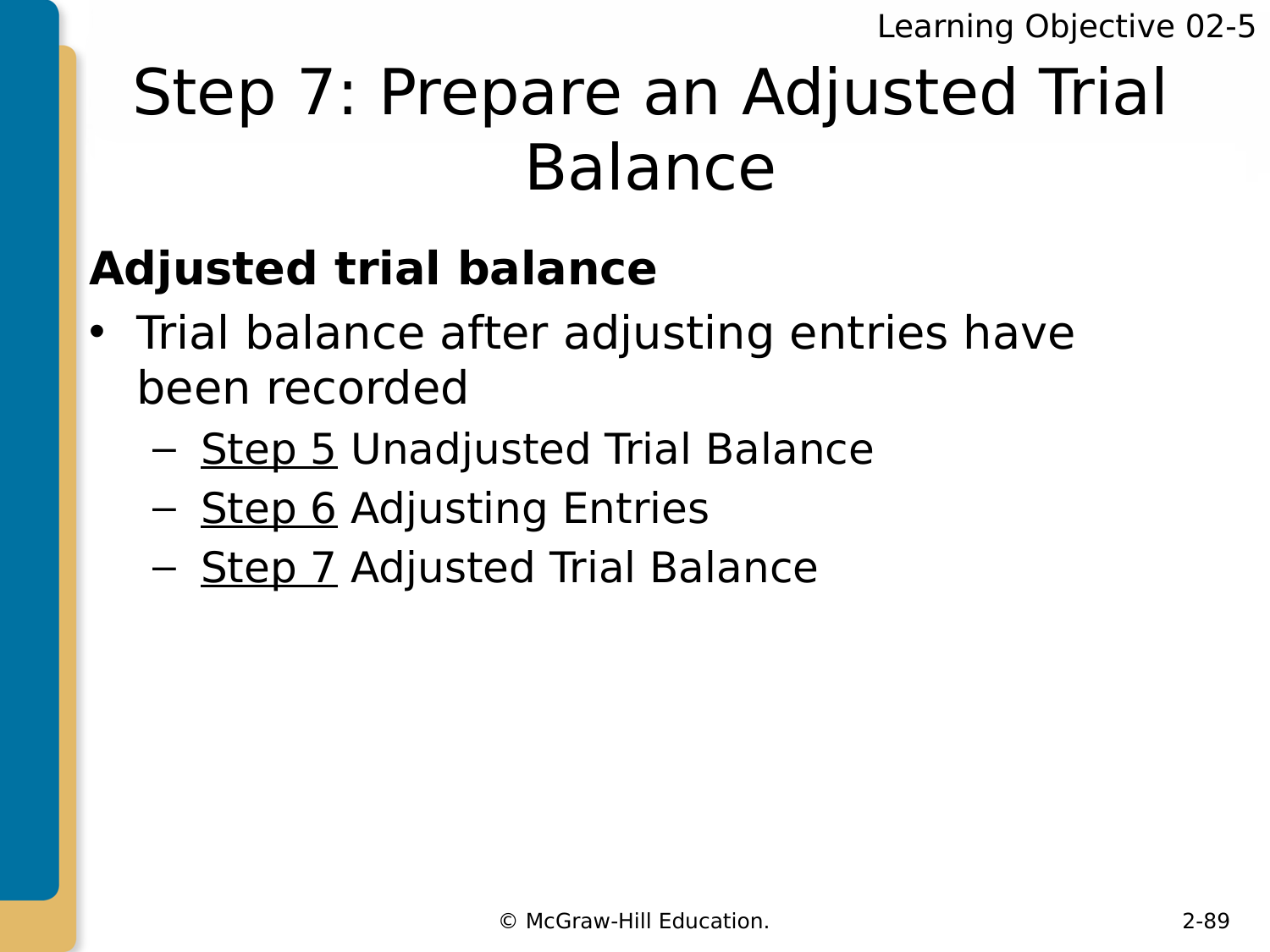

Learning Objective 02-5
# Step 7: Prepare an Adjusted Trial Balance
Adjusted trial balance
Trial balance after adjusting entries have been recorded
Step 5 Unadjusted Trial Balance
Step 6 Adjusting Entries
Step 7 Adjusted Trial Balance